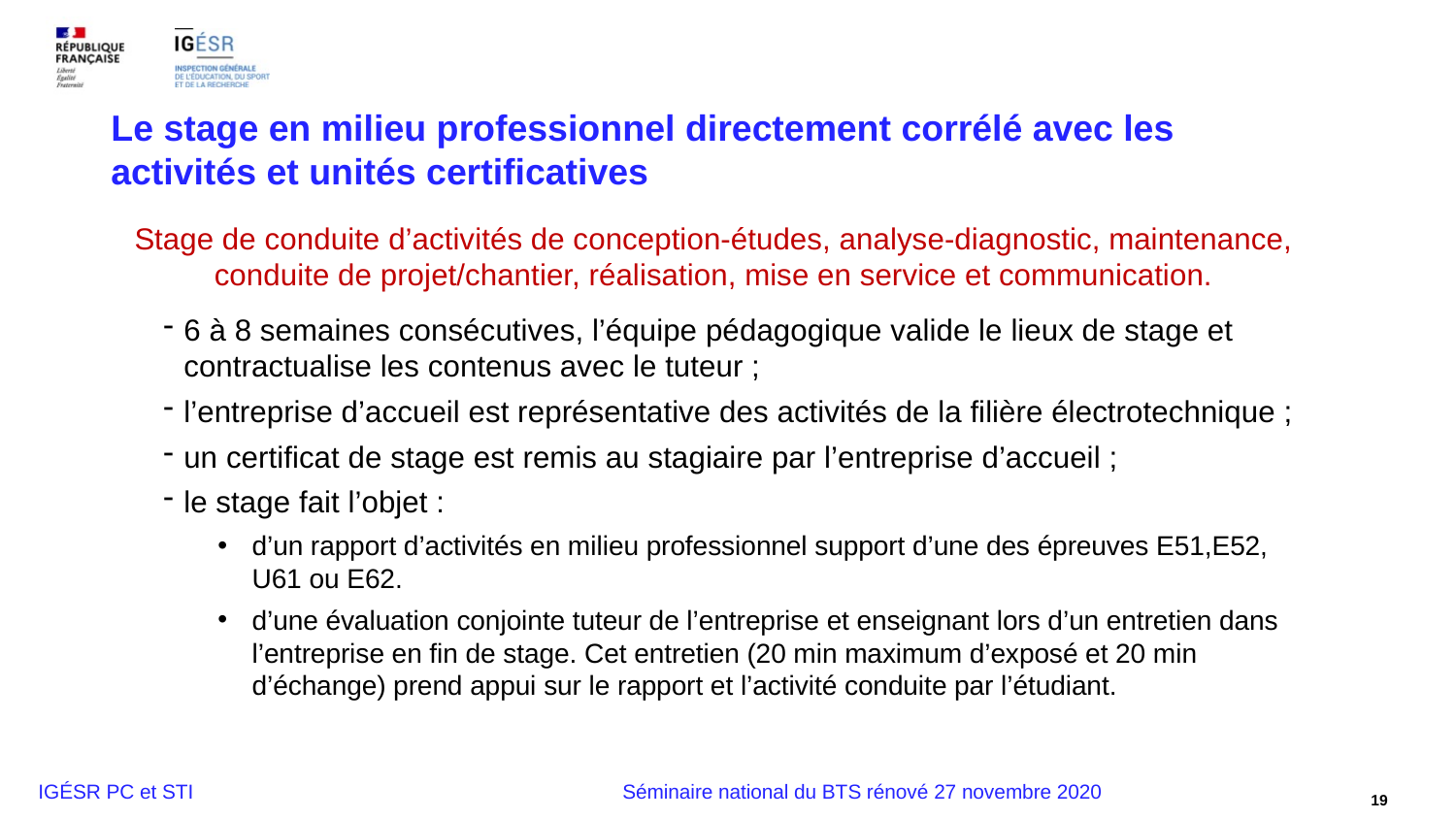

Le stage en milieu professionnel directement corrélé avec les activités et unités certificatives

Stage de conduite d’activités de conception-études, analyse-diagnostic, maintenance, conduite de projet/chantier, réalisation, mise en service et communication.
6 à 8 semaines consécutives, l’équipe pédagogique valide le lieux de stage et contractualise les contenus avec le tuteur ;
l’entreprise d’accueil est représentative des activités de la filière électrotechnique ;
un certificat de stage est remis au stagiaire par l’entreprise d’accueil ;
le stage fait l’objet :
d’un rapport d’activités en milieu professionnel support d’une des épreuves E51,E52, U61 ou E62.
d’une évaluation conjointe tuteur de l’entreprise et enseignant lors d’un entretien dans l’entreprise en fin de stage. Cet entretien (20 min maximum d’exposé et 20 min d’échange) prend appui sur le rapport et l’activité conduite par l’étudiant.

19